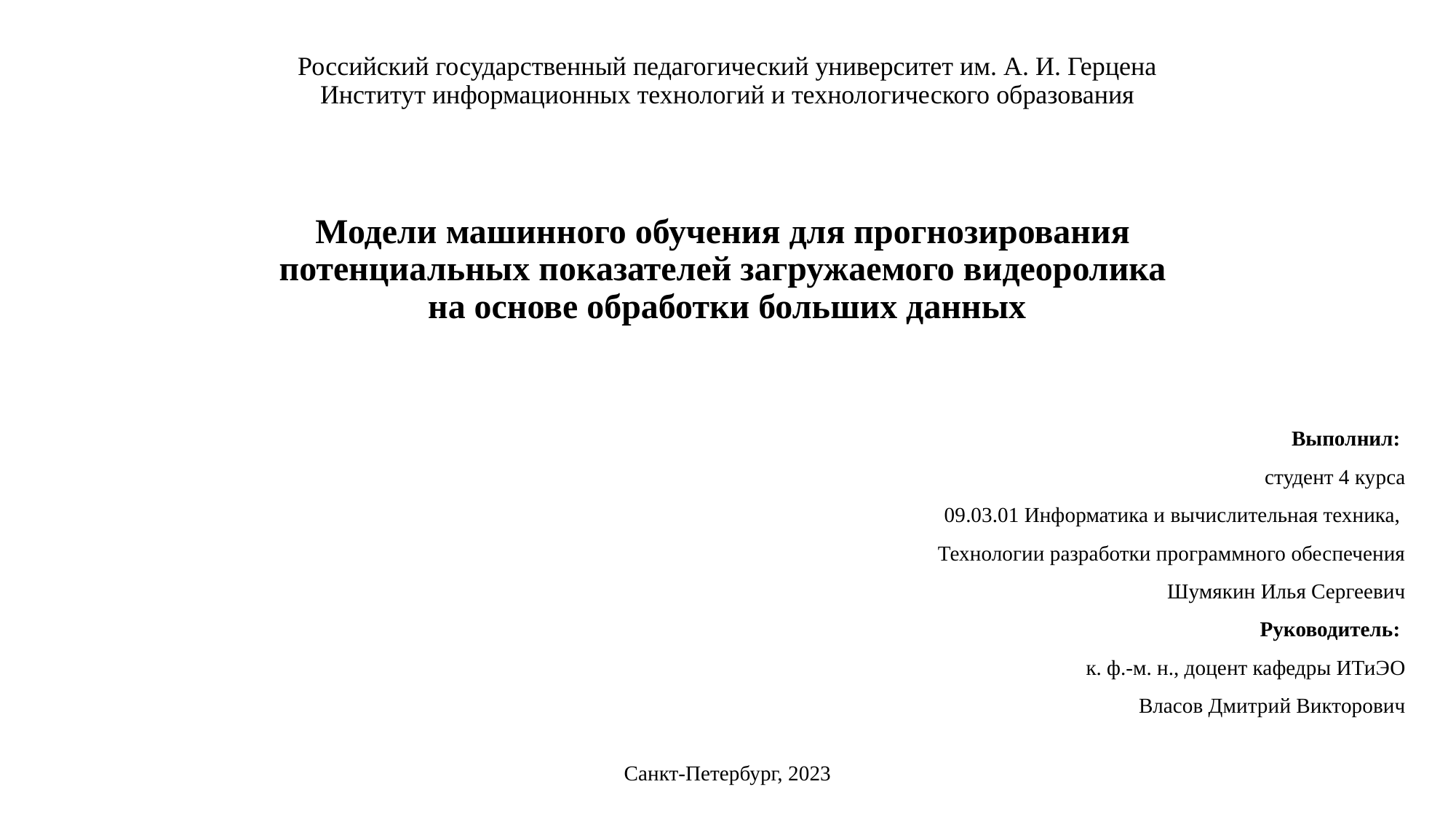

# Российский государственный педагогический университет им. А. И. Герцена Институт информационных технологий и технологического образования Модели машинного обучения для прогнозирования потенциальных показателей загружаемого видеоролика на основе обработки больших данных
Выполнил:
студент 4 курса
09.03.01 Информатика и вычислительная техника,
Технологии разработки программного обеспечения
Шумякин Илья Сергеевич
Руководитель:
к. ф.-м. н., доцент кафедры ИТиЭО
Власов Дмитрий Викторович
Санкт-Петербург, 2023